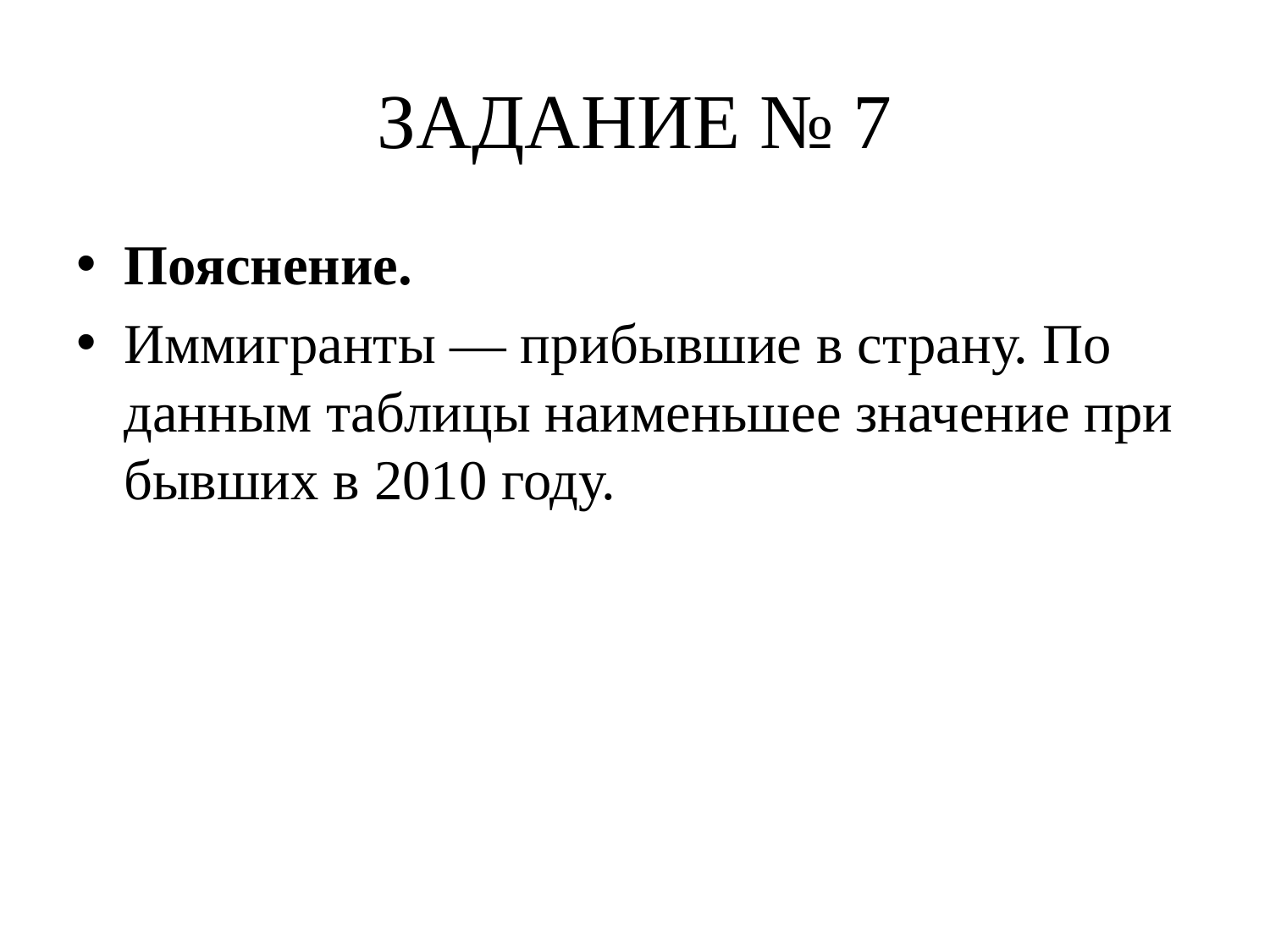

# ЗАДАНИЕ № 7
Пояснение.
Иммигранты — при­быв­шие в страну. По дан­ным таб­ли­цы наи­мень­шее зна­че­ние при­быв­ших в 2010 году.